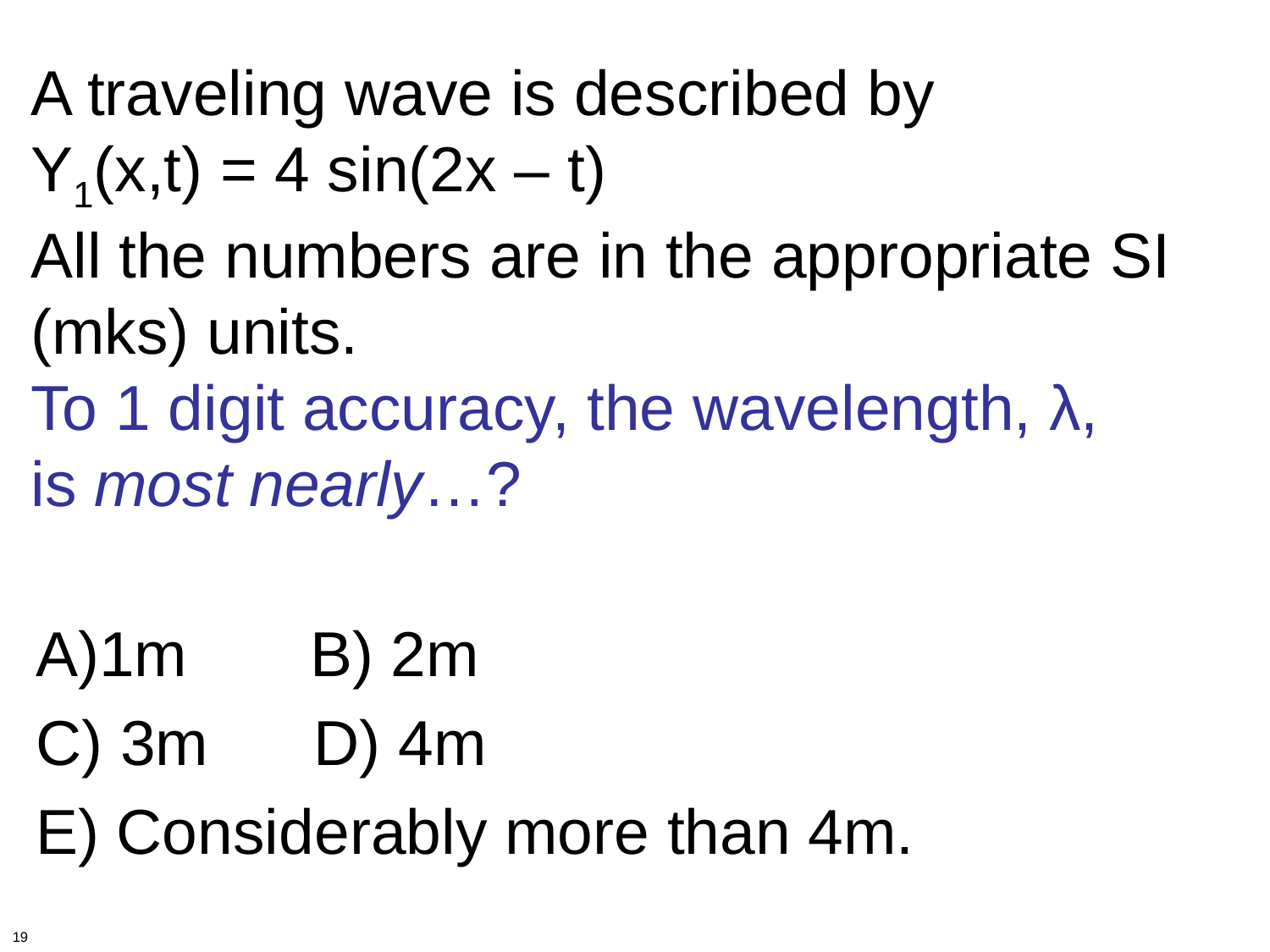

# A traveling wave is described by Y1(x,t) = 4 sin(2x – t) All the numbers are in the appropriate SI (mks) units. To 1 digit accuracy, the wavelength, λ, is most nearly…?
A)1m       B) 2m
C) 3m      D) 4m
E) Considerably more than 4m.
19